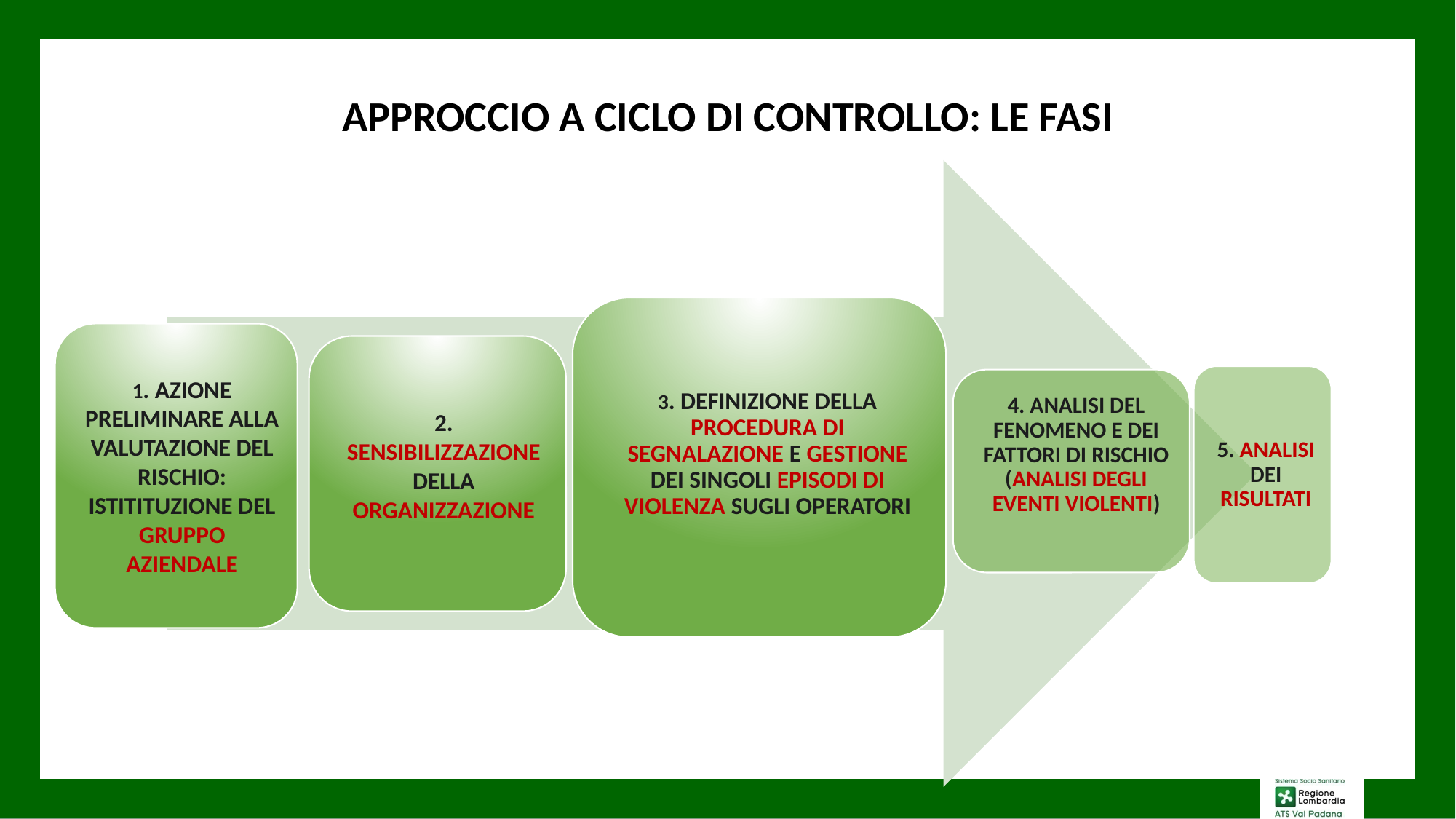

APPROCCIO A CICLO DI CONTROLLO: LE FASI

1. AZIONE PRELIMINARE ALLA VALUTAZIONE DEL RISCHIO: ISTITITUZIONE DEL GRUPPO AZIENDALE
2. SENSIBILIZZAZIONE DELLA
ORGANIZZAZIONE

3. DEFINIZIONE DELLA PROCEDURA DI SEGNALAZIONE E GESTIONE DEI SINGOLI EPISODI DI VIOLENZA SUGLI OPERATORI

4. ANALISI DEL FENOMENO E DEI FATTORI DI RISCHIO (ANALISI DEGLI EVENTI VIOLENTI)

5. ANALISI DEI RISULTATI